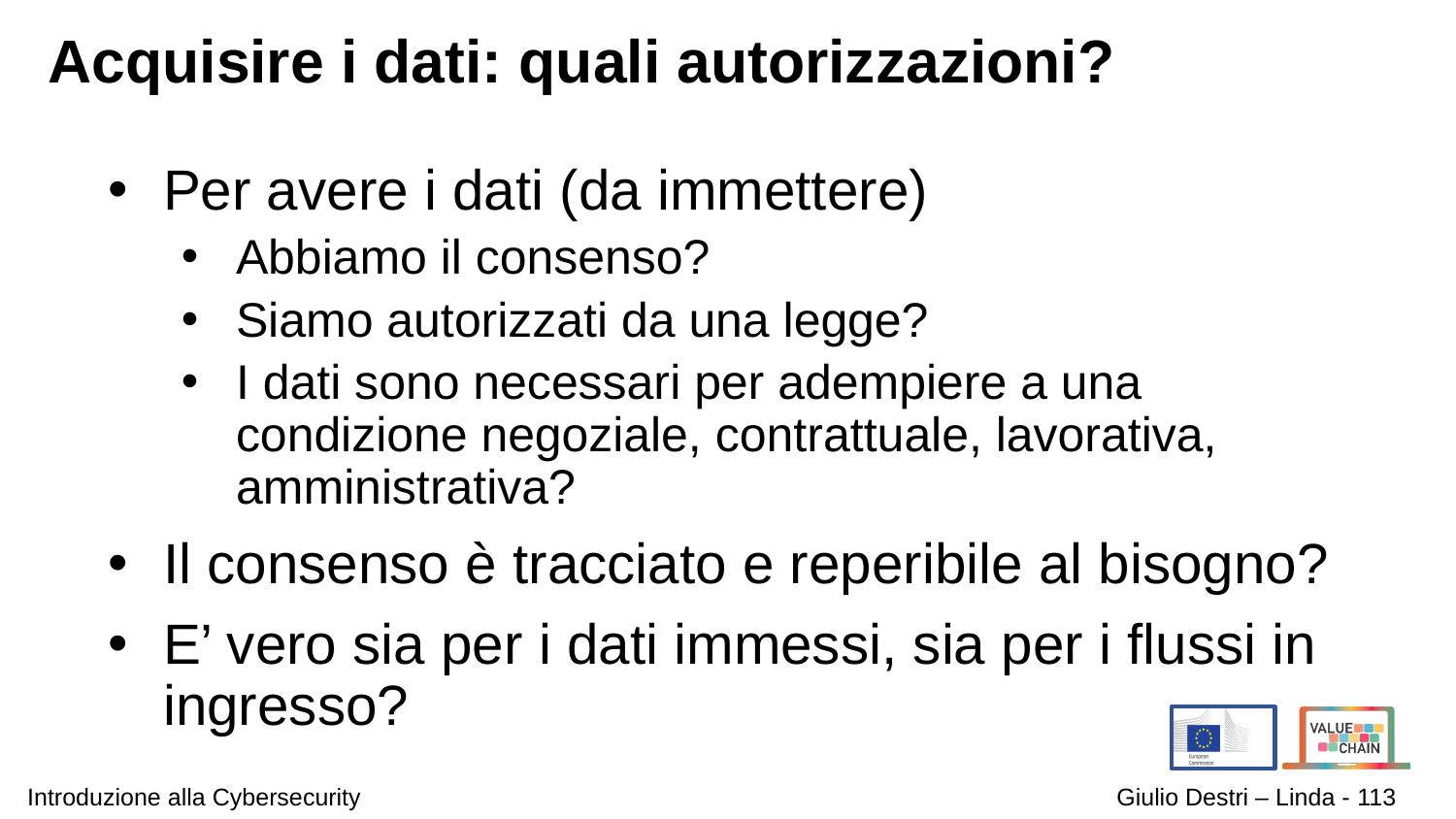

# Acquisire i dati: quali autorizzazioni?
Per avere i dati (da immettere)
Abbiamo il consenso?
Siamo autorizzati da una legge?
I dati sono necessari per adempiere a una condizione negoziale, contrattuale, lavorativa, amministrativa?
Il consenso è tracciato e reperibile al bisogno?
E’ vero sia per i dati immessi, sia per i flussi in ingresso?